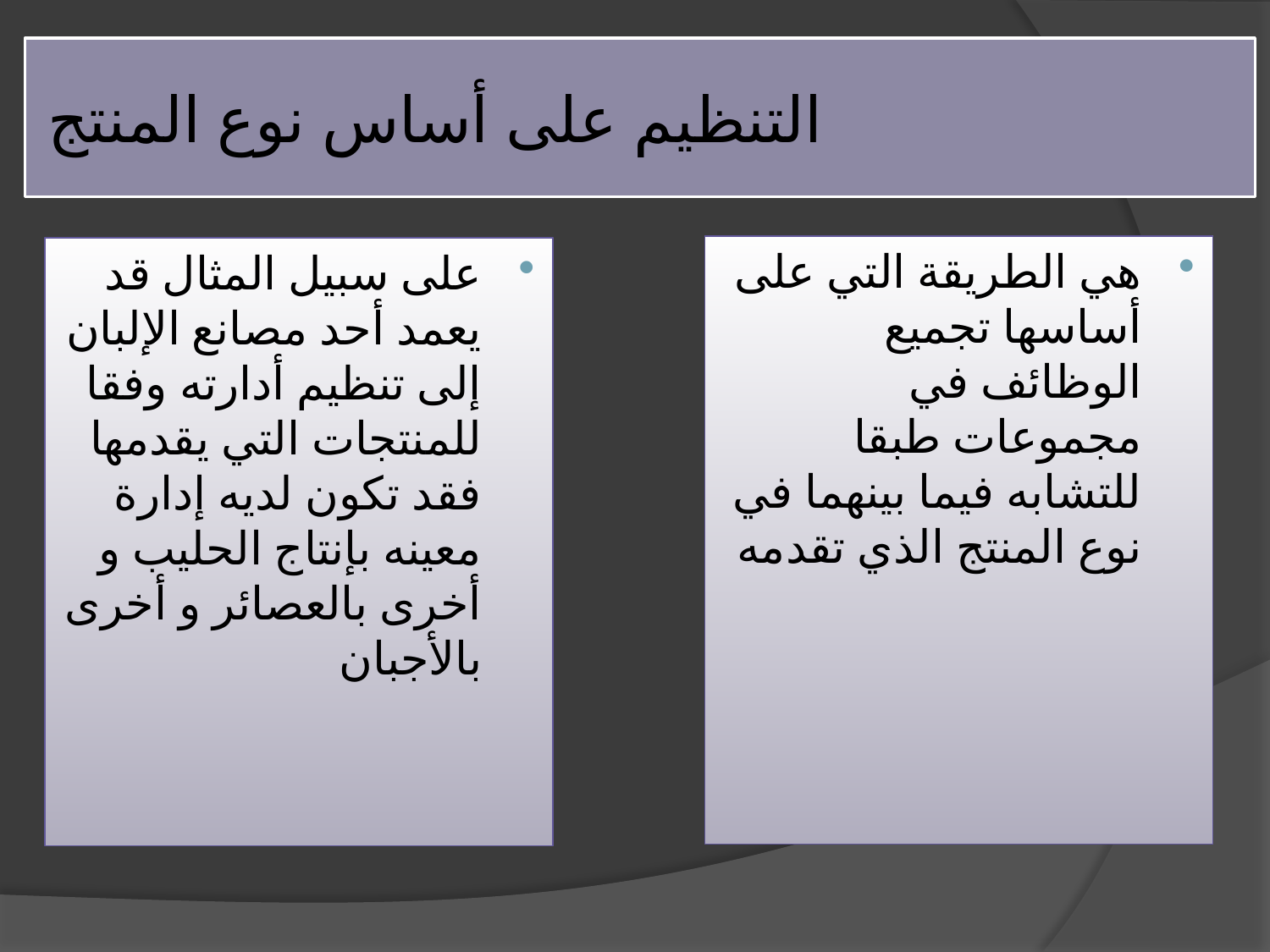

# التنظيم على أساس نوع المنتج
هي الطريقة التي على أساسها تجميع الوظائف في مجموعات طبقا للتشابه فيما بينهما في نوع المنتج الذي تقدمه
على سبيل المثال قد يعمد أحد مصانع الإلبان إلى تنظيم أدارته وفقا للمنتجات التي يقدمها فقد تكون لديه إدارة معينه بإنتاج الحليب و أخرى بالعصائر و أخرى بالأجبان